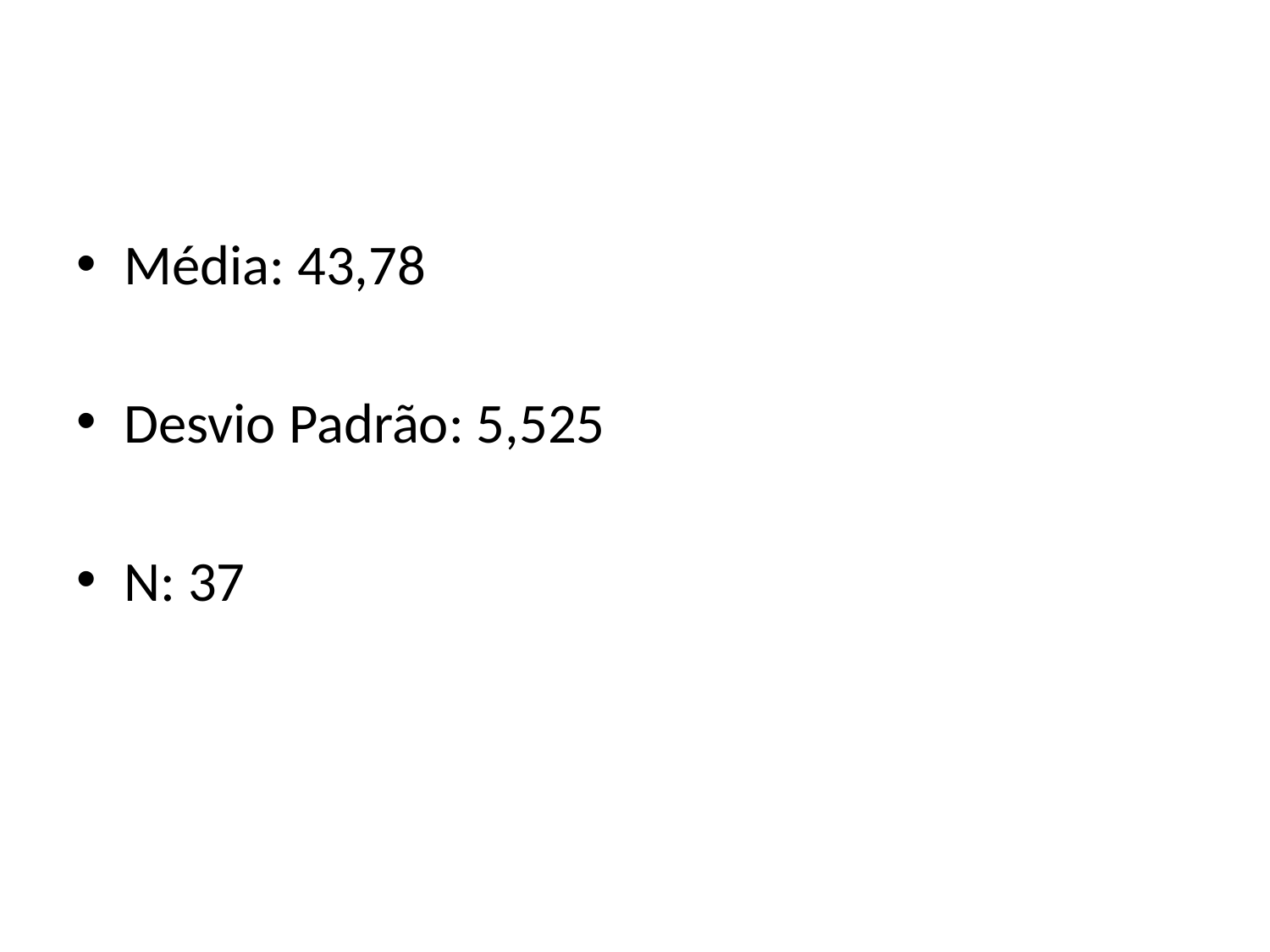

#
Média: 43,78

Desvio Padrão: 5,525

N: 37